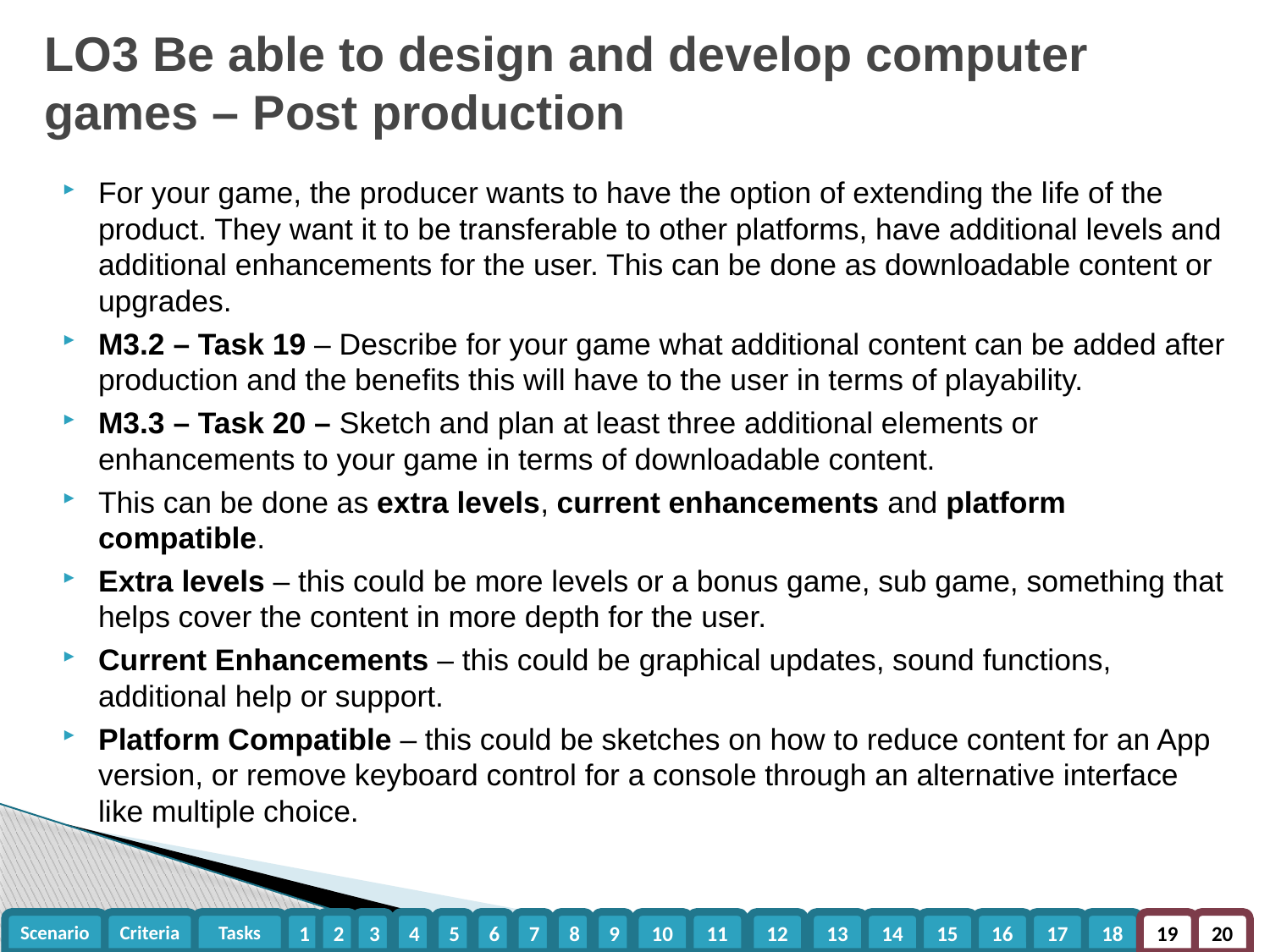

# LO3 Be able to design and develop computer games – Post production
For your game, the producer wants to have the option of extending the life of the product. They want it to be transferable to other platforms, have additional levels and additional enhancements for the user. This can be done as downloadable content or upgrades.
M3.2 – Task 19 – Describe for your game what additional content can be added after production and the benefits this will have to the user in terms of playability.
M3.3 – Task 20 – Sketch and plan at least three additional elements or enhancements to your game in terms of downloadable content.
This can be done as extra levels, current enhancements and platform compatible.
Extra levels – this could be more levels or a bonus game, sub game, something that helps cover the content in more depth for the user.
Current Enhancements – this could be graphical updates, sound functions, additional help or support.
Platform Compatible – this could be sketches on how to reduce content for an App version, or remove keyboard control for a console through an alternative interface like multiple choice.
Scenario
Criteria
Tasks
1
2
3
4
5
6
7
8
9
10
11
12
13
14
15
16
17
18
19
20